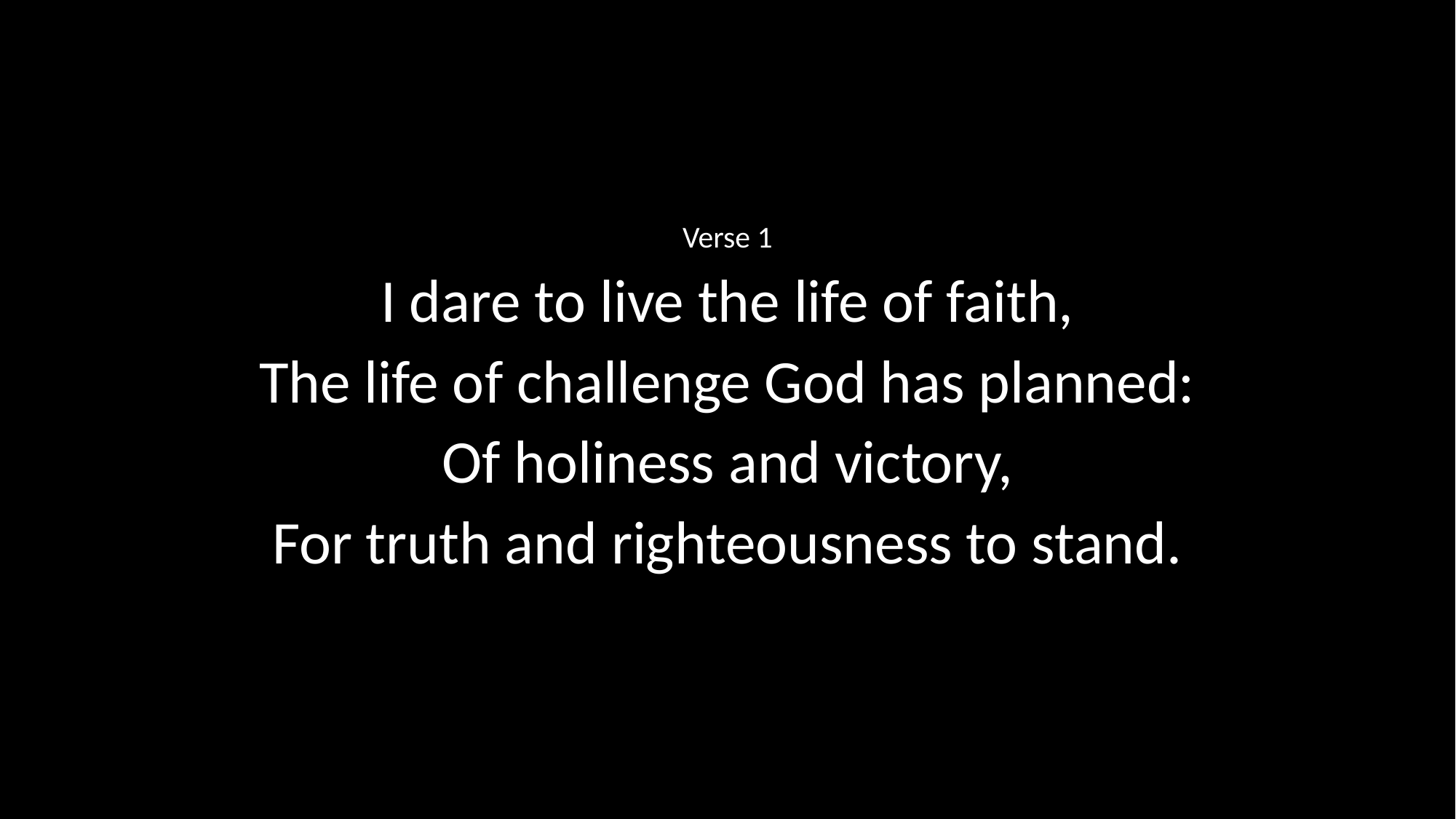

Verse 1
I dare to live the life of faith,
The life of challenge God has planned:
Of holiness and victory,
For truth and righteousness to stand.